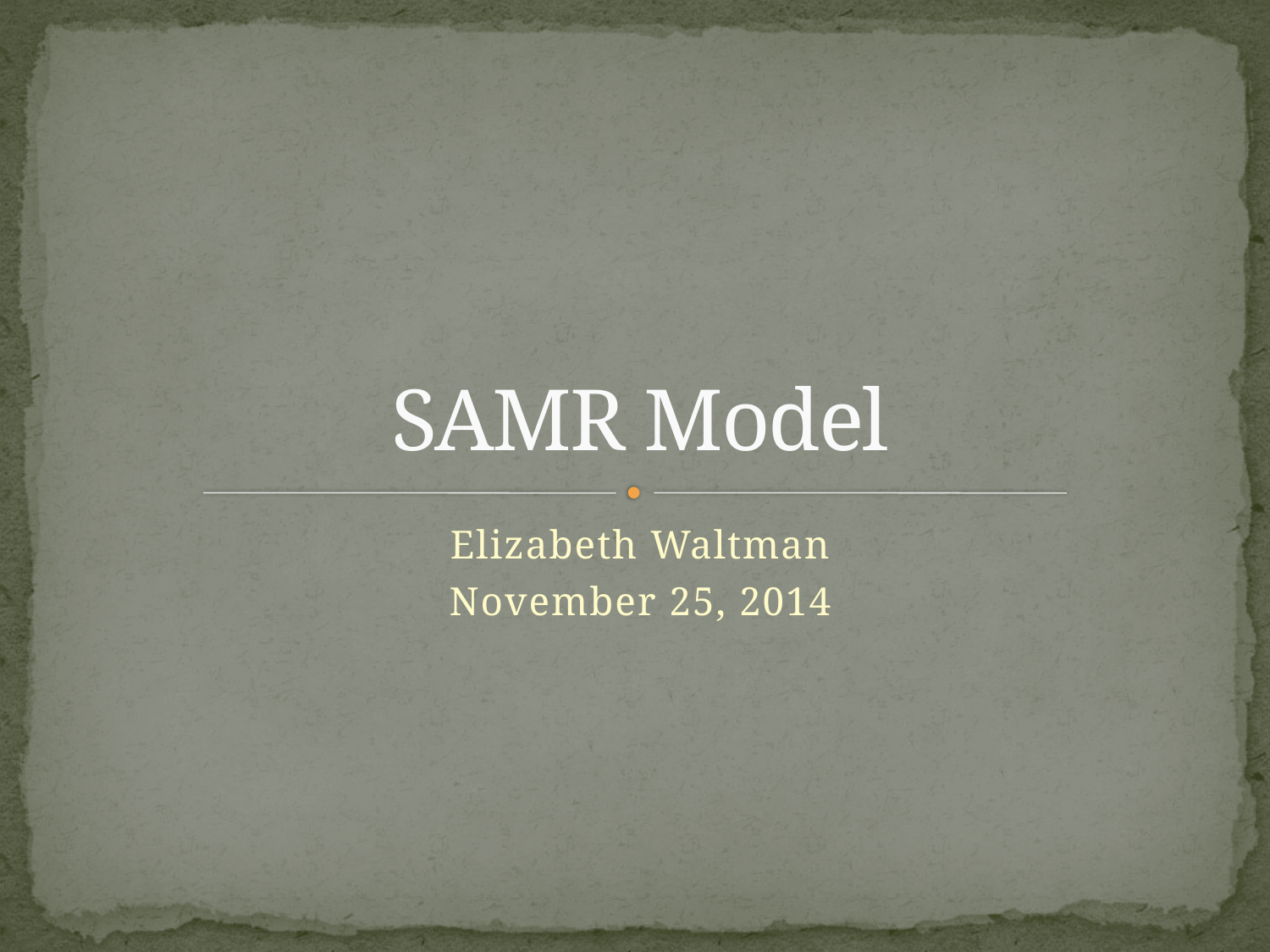

# SAMR Model
Elizabeth Waltman
November 25, 2014